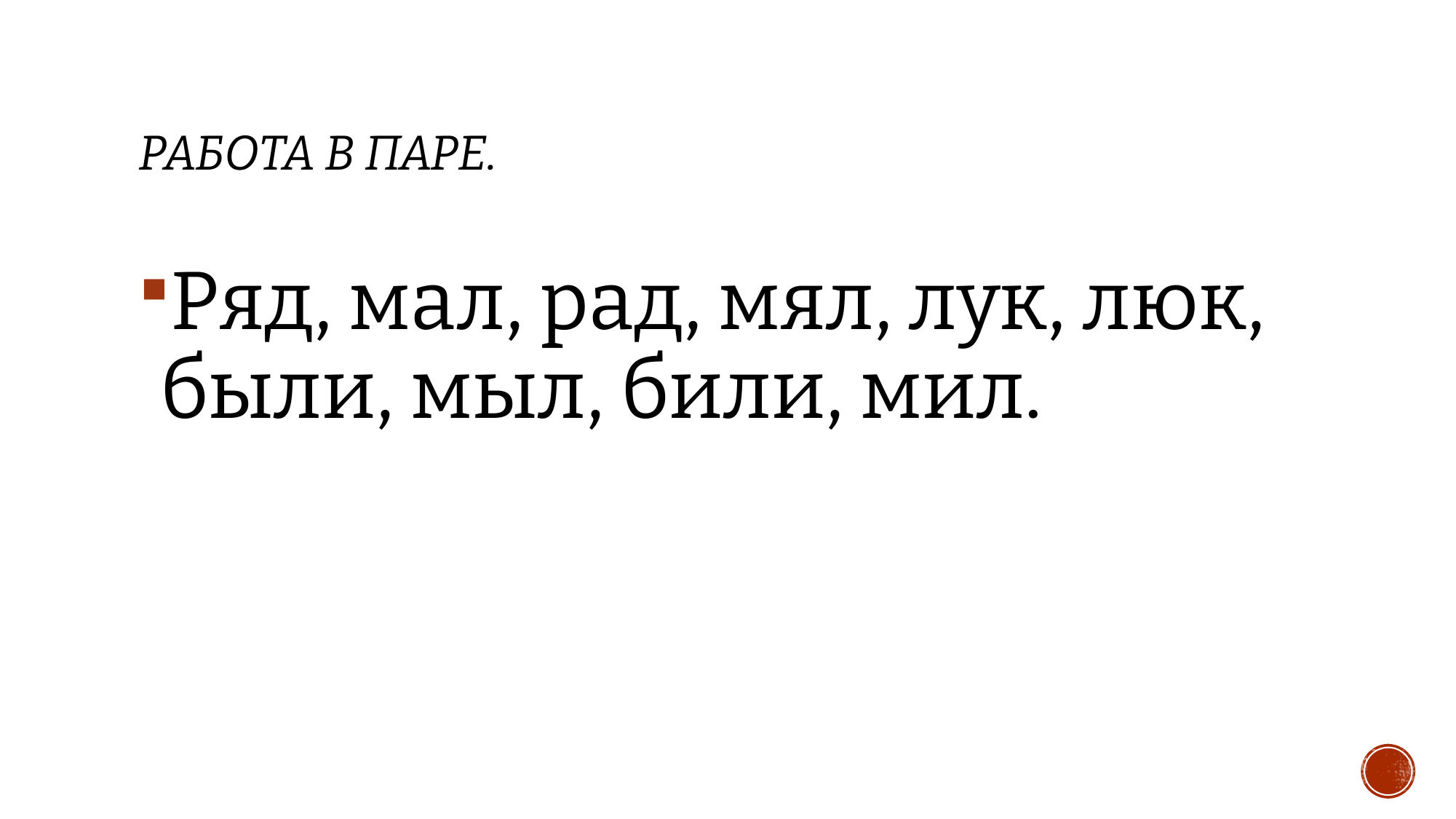

# Работа в паре.
Ряд, мал, рад, мял, лук, люк, были, мыл, били, мил.